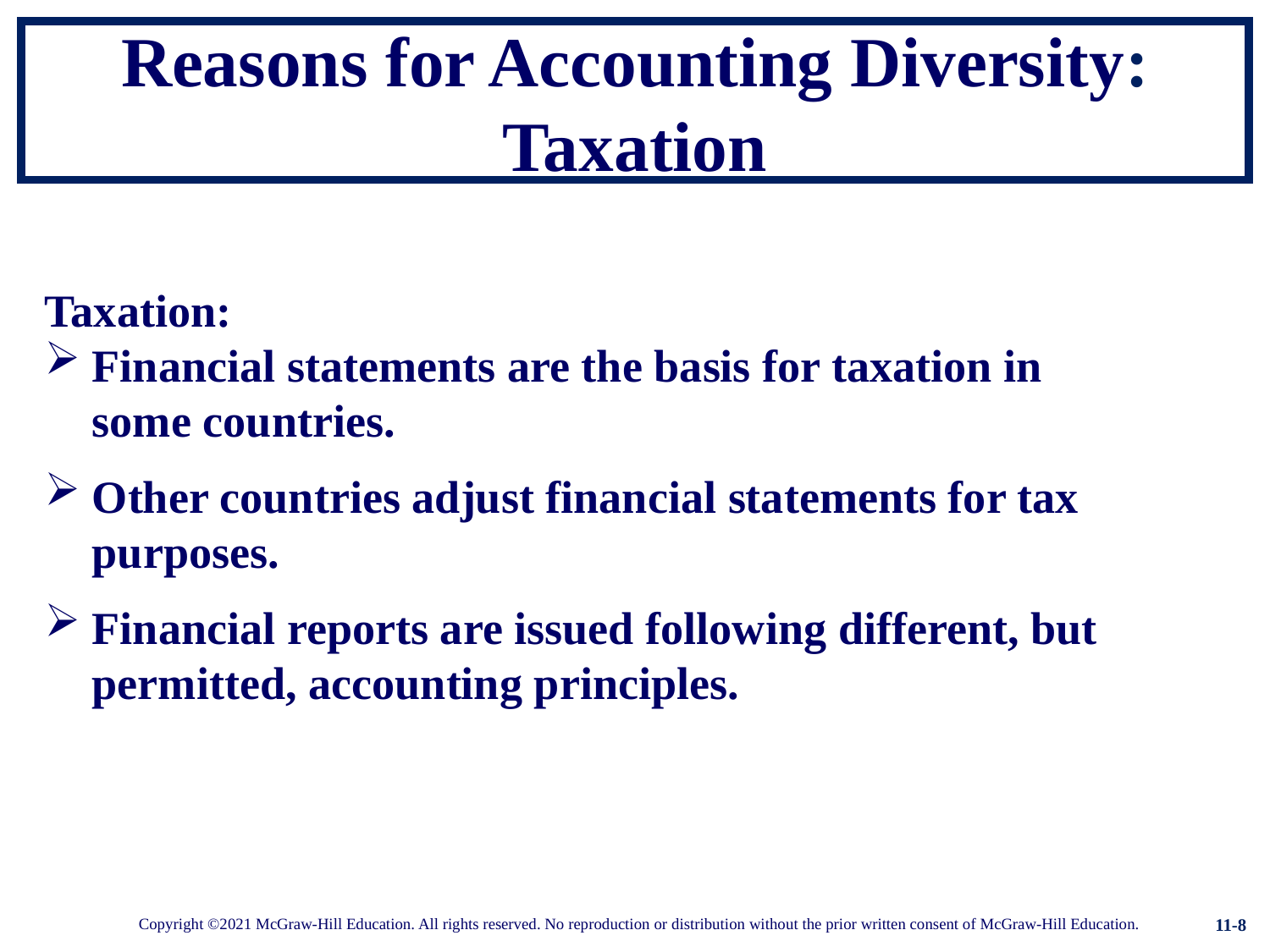

# Reasons for Accounting Diversity: Taxation
Taxation:
Financial statements are the basis for taxation in some countries.
Other countries adjust financial statements for tax purposes.
Financial reports are issued following different, but permitted, accounting principles.
11-8
Copyright ©2021 McGraw-Hill Education. All rights reserved. No reproduction or distribution without the prior written consent of McGraw-Hill Education.